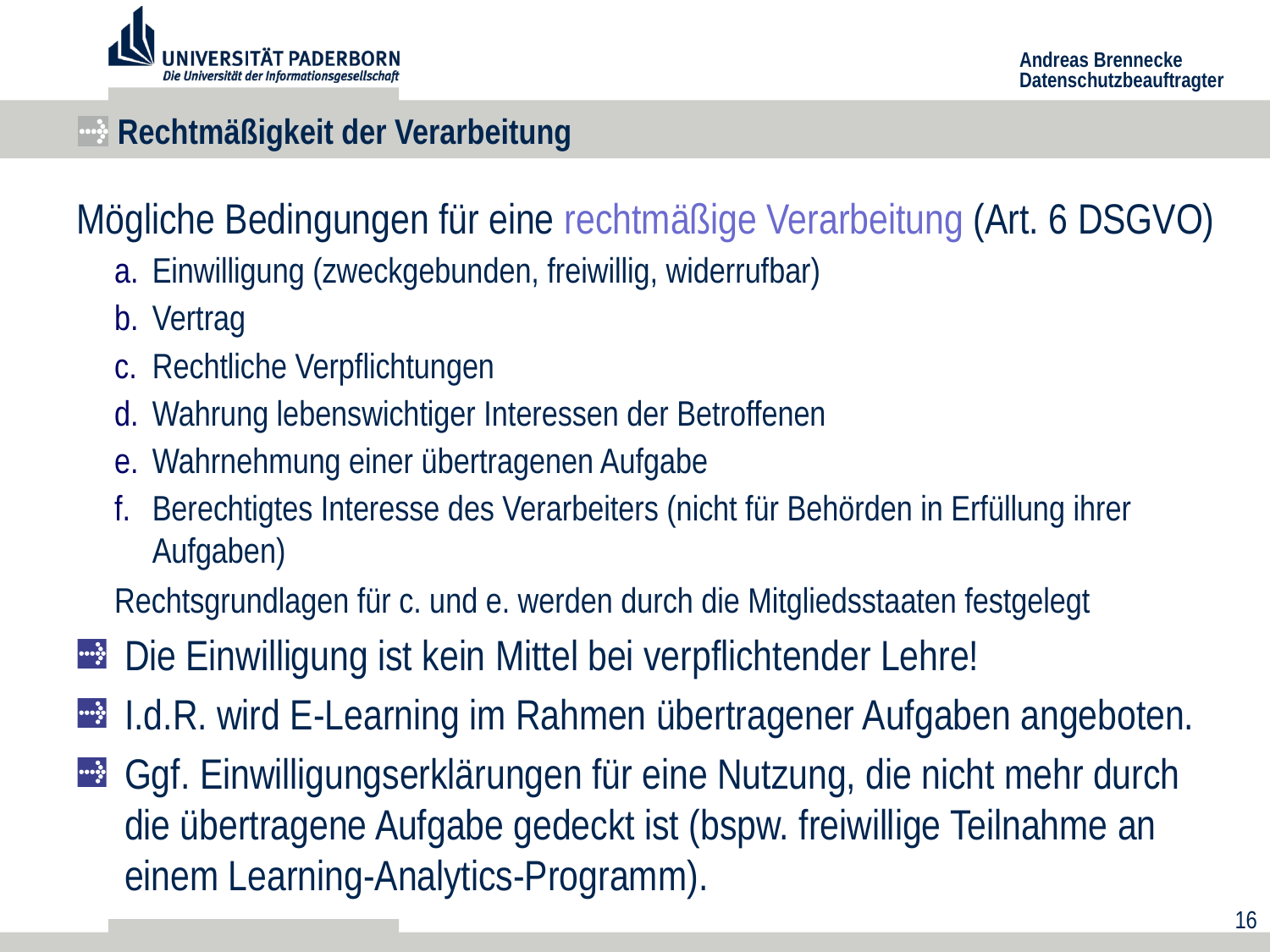

# Rechtmäßigkeit der Verarbeitung
Mögliche Bedingungen für eine rechtmäßige Verarbeitung (Art. 6 DSGVO)
Einwilligung (zweckgebunden, freiwillig, widerrufbar)
Vertrag
Rechtliche Verpflichtungen
Wahrung lebenswichtiger Interessen der Betroffenen
Wahrnehmung einer übertragenen Aufgabe
Berechtigtes Interesse des Verarbeiters (nicht für Behörden in Erfüllung ihrer Aufgaben)
Rechtsgrundlagen für c. und e. werden durch die Mitgliedsstaaten festgelegt
Die Einwilligung ist kein Mittel bei verpflichtender Lehre!
I.d.R. wird E-Learning im Rahmen übertragener Aufgaben angeboten.
Ggf. Einwilligungserklärungen für eine Nutzung, die nicht mehr durch die übertragene Aufgabe gedeckt ist (bspw. freiwillige Teilnahme an einem Learning-Analytics-Programm).
16